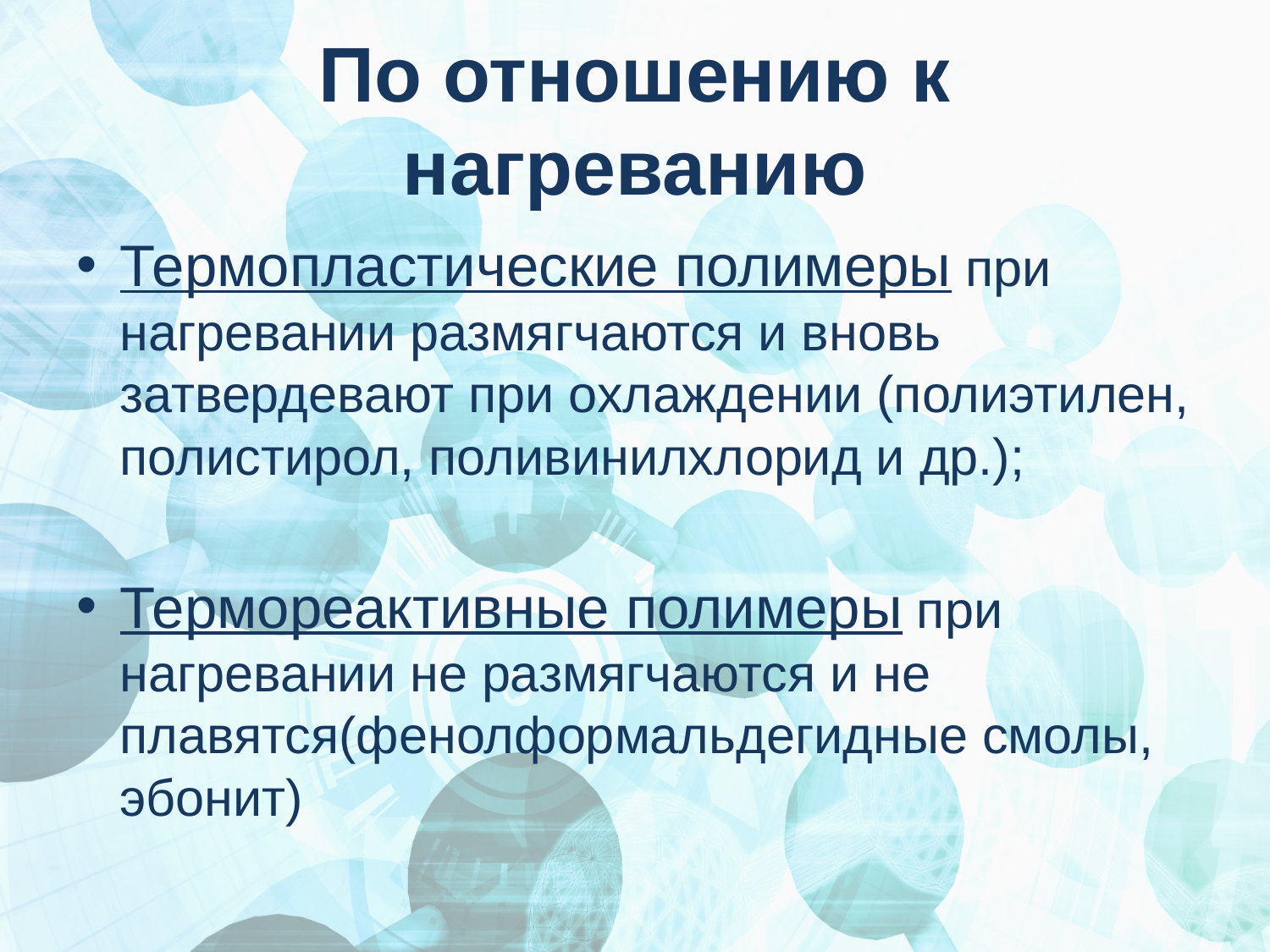

# По отношению к нагреванию
Термопластические полимеры при нагревании размягчаются и вновь затвердевают при охлаждении (полиэтилен, полистирол, поливинилхлорид и др.);

Термореактивные полимеры при нагревании не размягчаются и не плавятся(фенолформальдегидные смолы, эбонит)